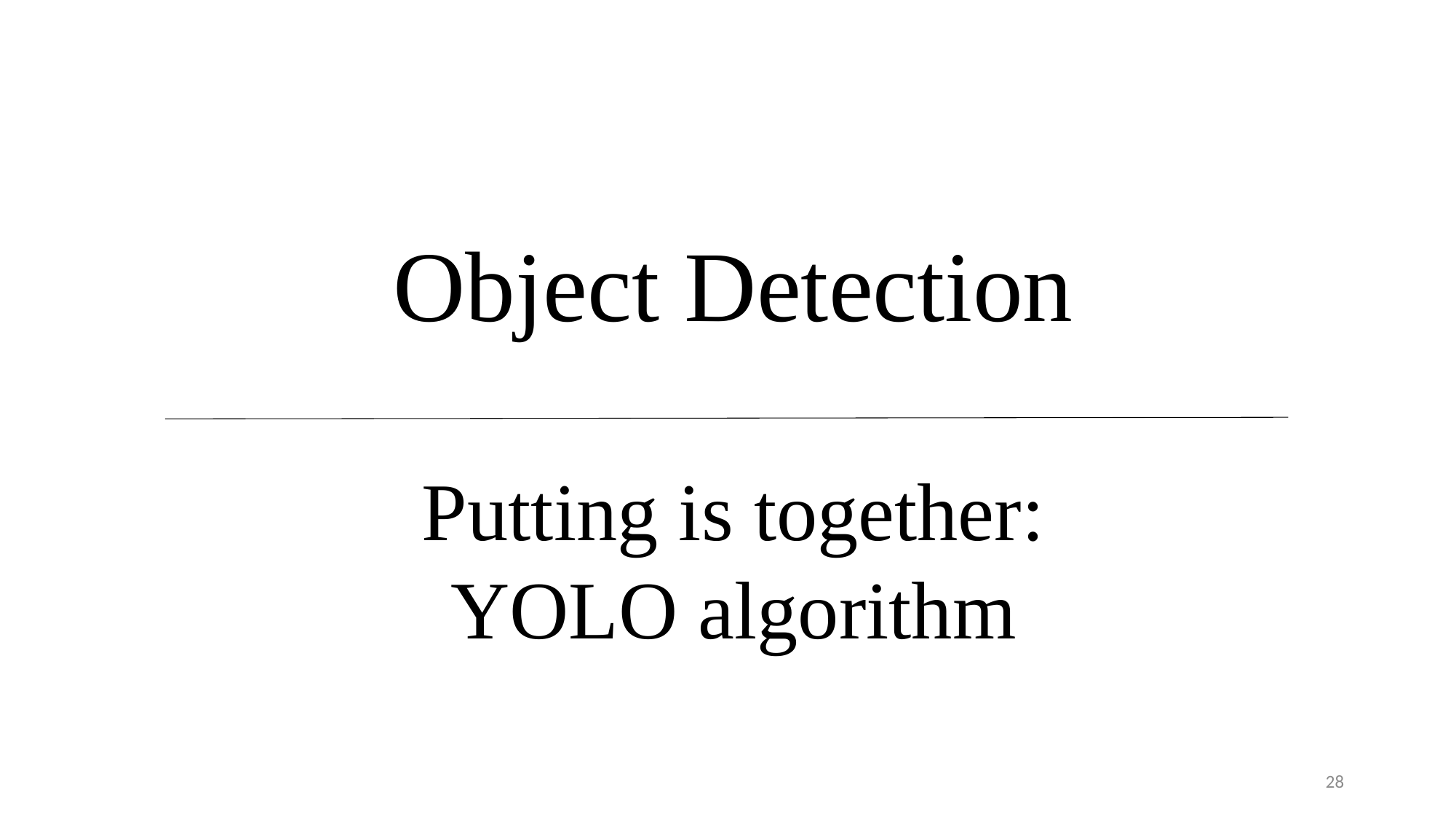

Object Detection
Putting is together:
YOLO algorithm
28